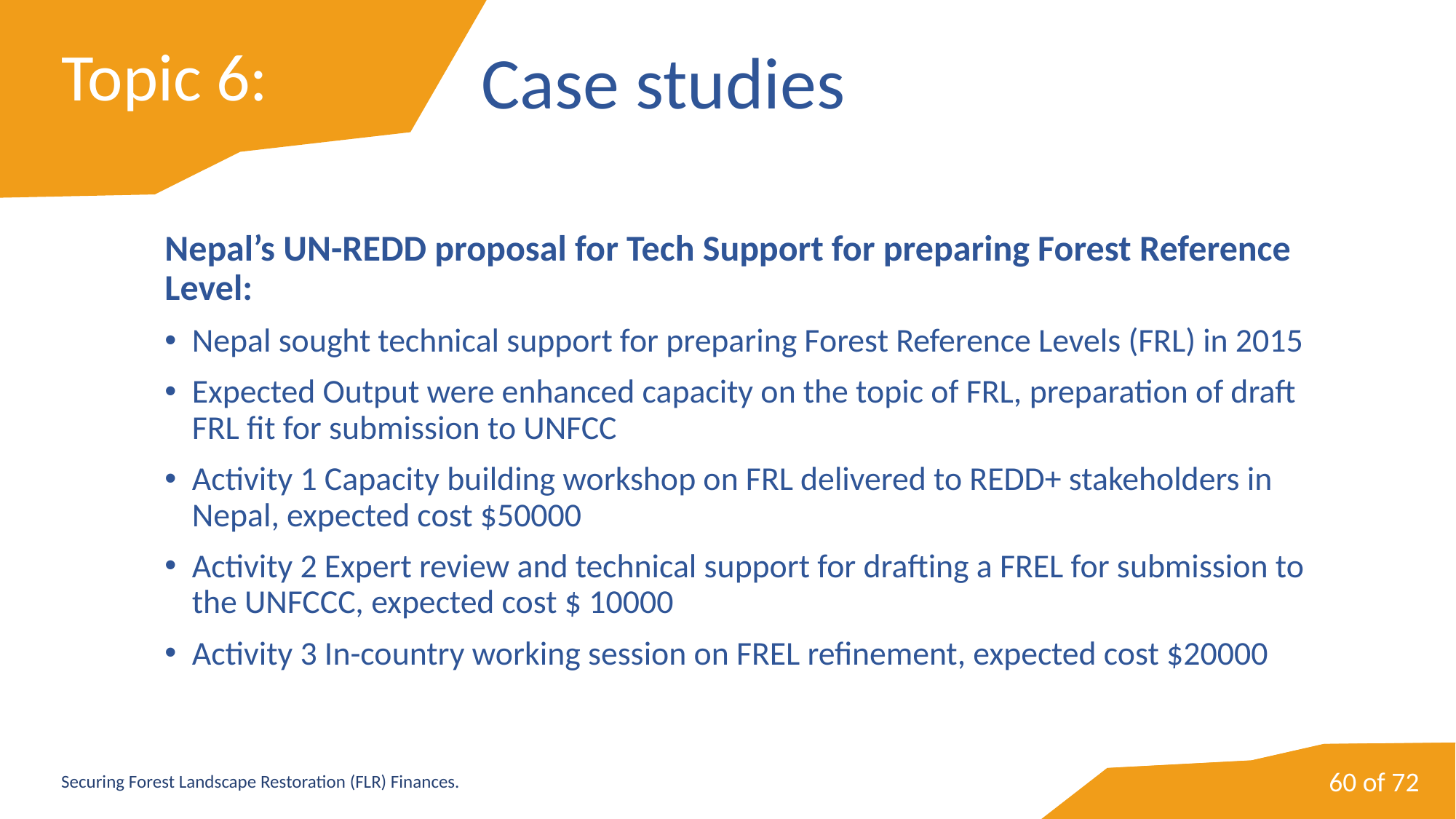

# Topic 6:
Case studies
Nepal’s UN-REDD proposal for Tech Support for preparing Forest Reference Level:
Nepal sought technical support for preparing Forest Reference Levels (FRL) in 2015
Expected Output were enhanced capacity on the topic of FRL, preparation of draft FRL fit for submission to UNFCC
Activity 1 Capacity building workshop on FRL delivered to REDD+ stakeholders in Nepal, expected cost $50000
Activity 2 Expert review and technical support for drafting a FREL for submission to the UNFCCC, expected cost $ 10000
Activity 3 In-country working session on FREL refinement, expected cost $20000

60 of 72

Securing Forest Landscape Restoration (FLR) Finances.